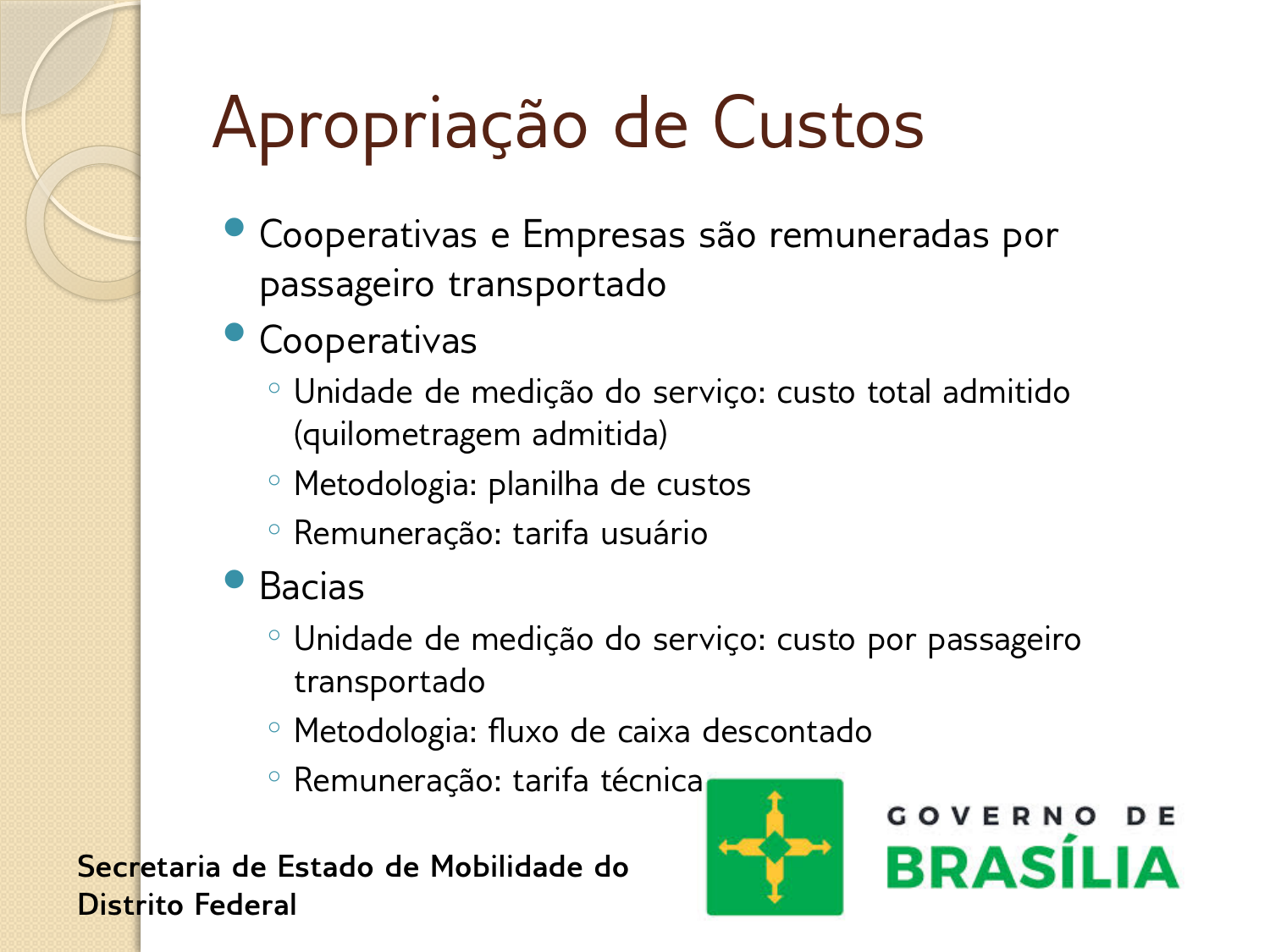

# Apropriação de Custos
Cooperativas e Empresas são remuneradas por passageiro transportado
Cooperativas
Unidade de medição do serviço: custo total admitido (quilometragem admitida)
Metodologia: planilha de custos
Remuneração: tarifa usuário
Bacias
Unidade de medição do serviço: custo por passageiro transportado
Metodologia: fluxo de caixa descontado
Remuneração: tarifa técnica